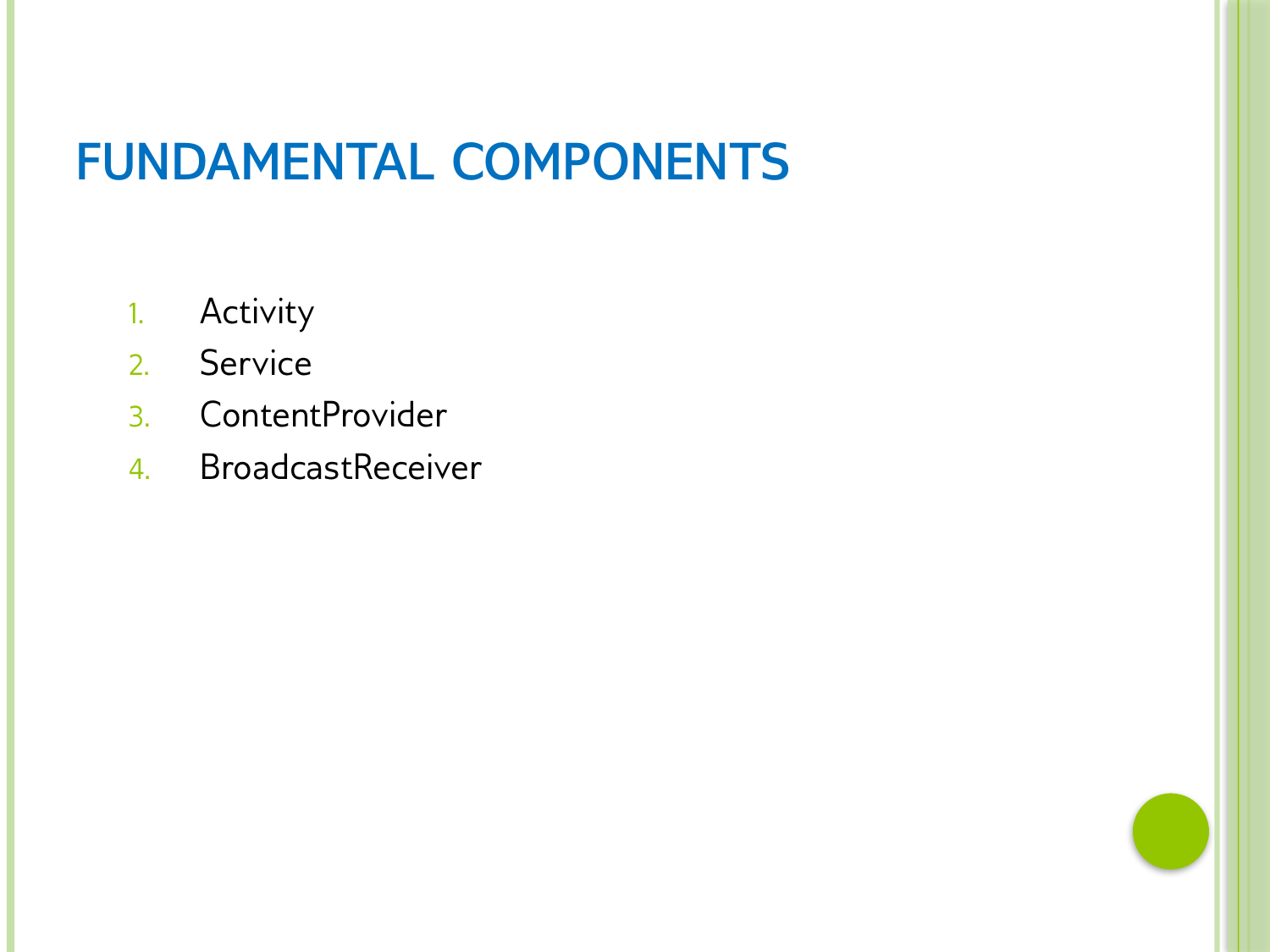

# Fundamental Components

Activity
Service
ContentProvider
BroadcastReceiver